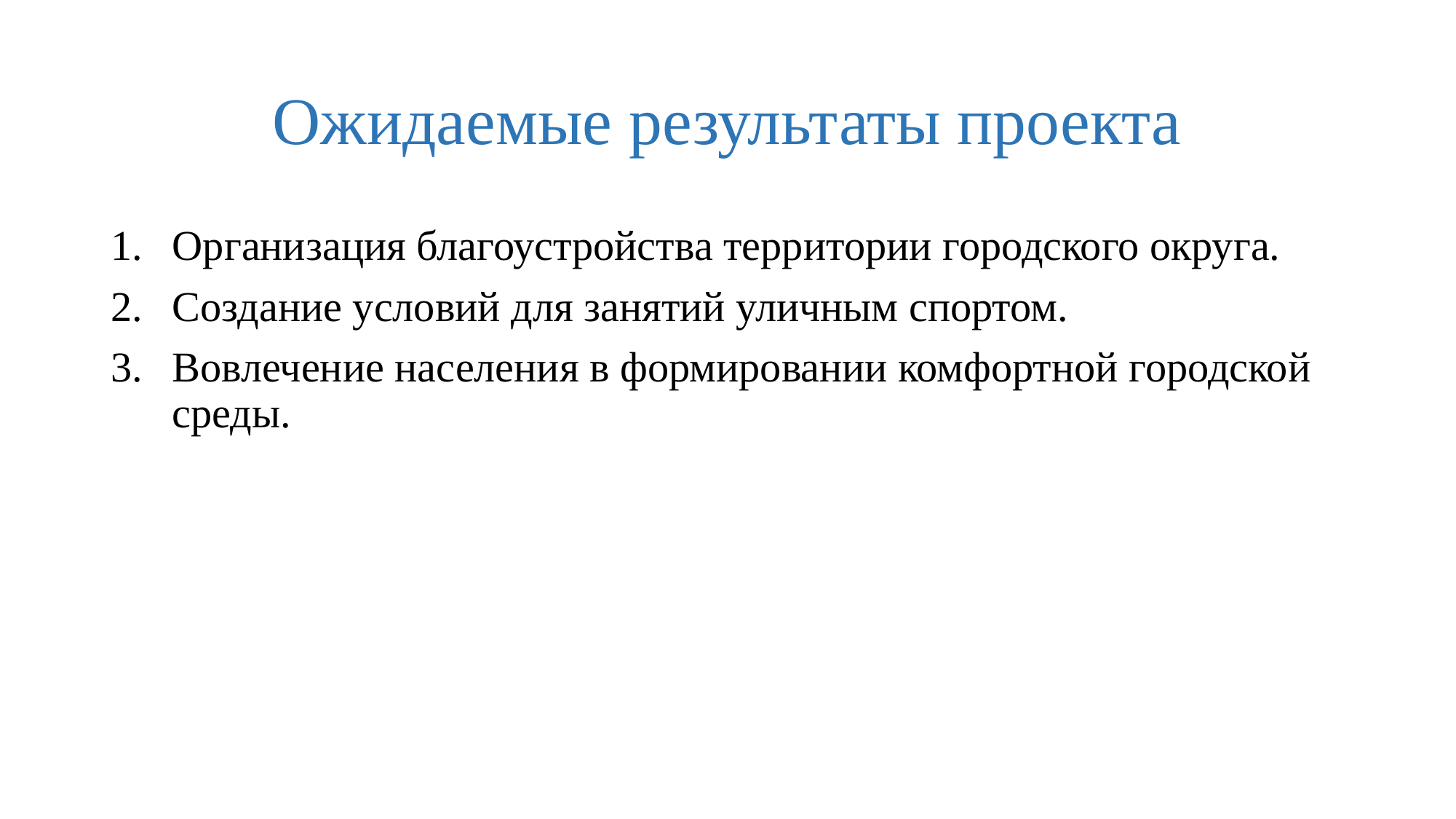

# Ожидаемые результаты проекта
Организация благоустройства территории городского округа.
Создание условий для занятий уличным спортом.
Вовлечение населения в формировании комфортной городской среды.